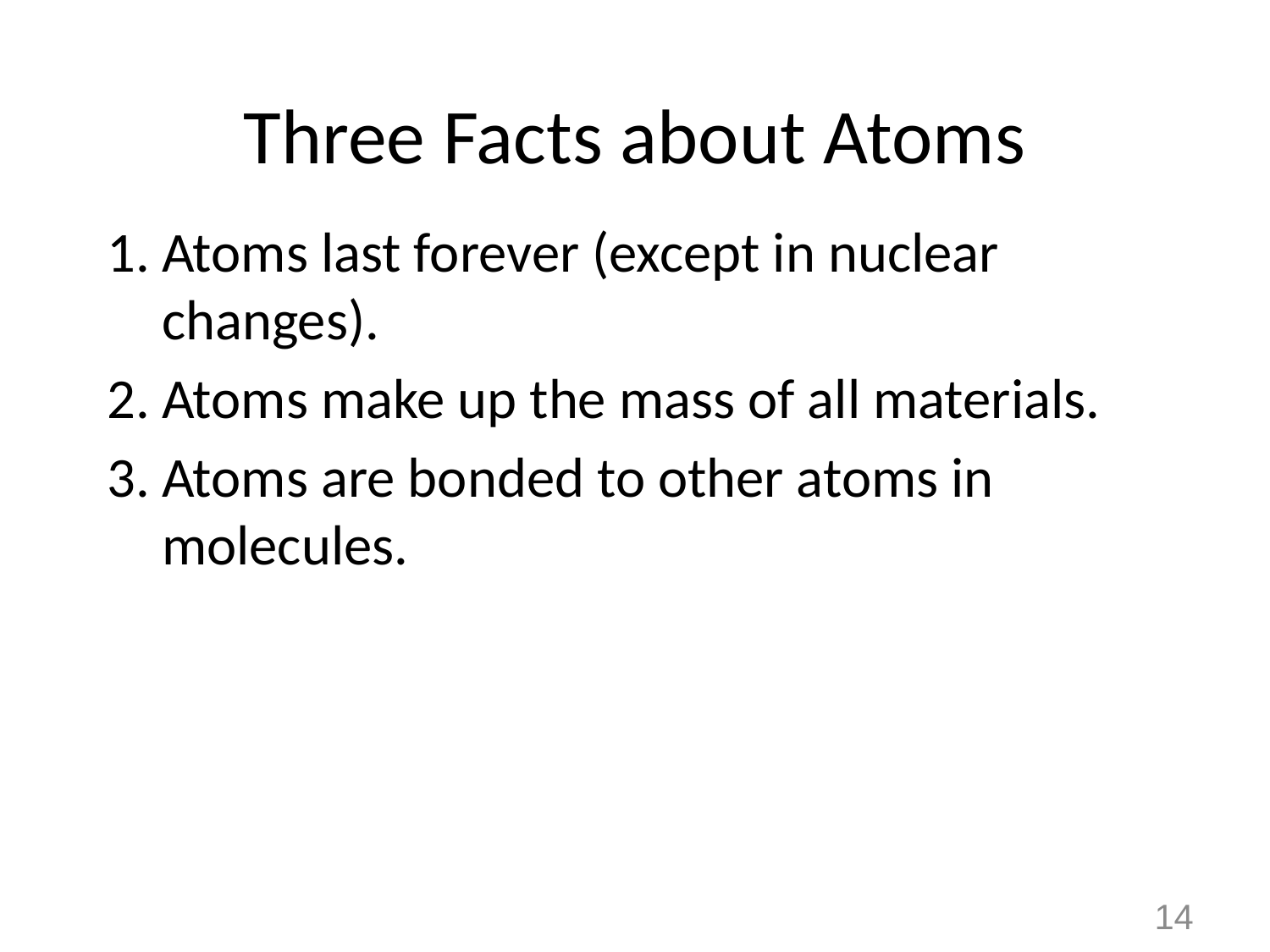

# Three Facts about Atoms
Atoms last forever (except in nuclear changes).
Atoms make up the mass of all materials.
Atoms are bonded to other atoms in molecules.
14